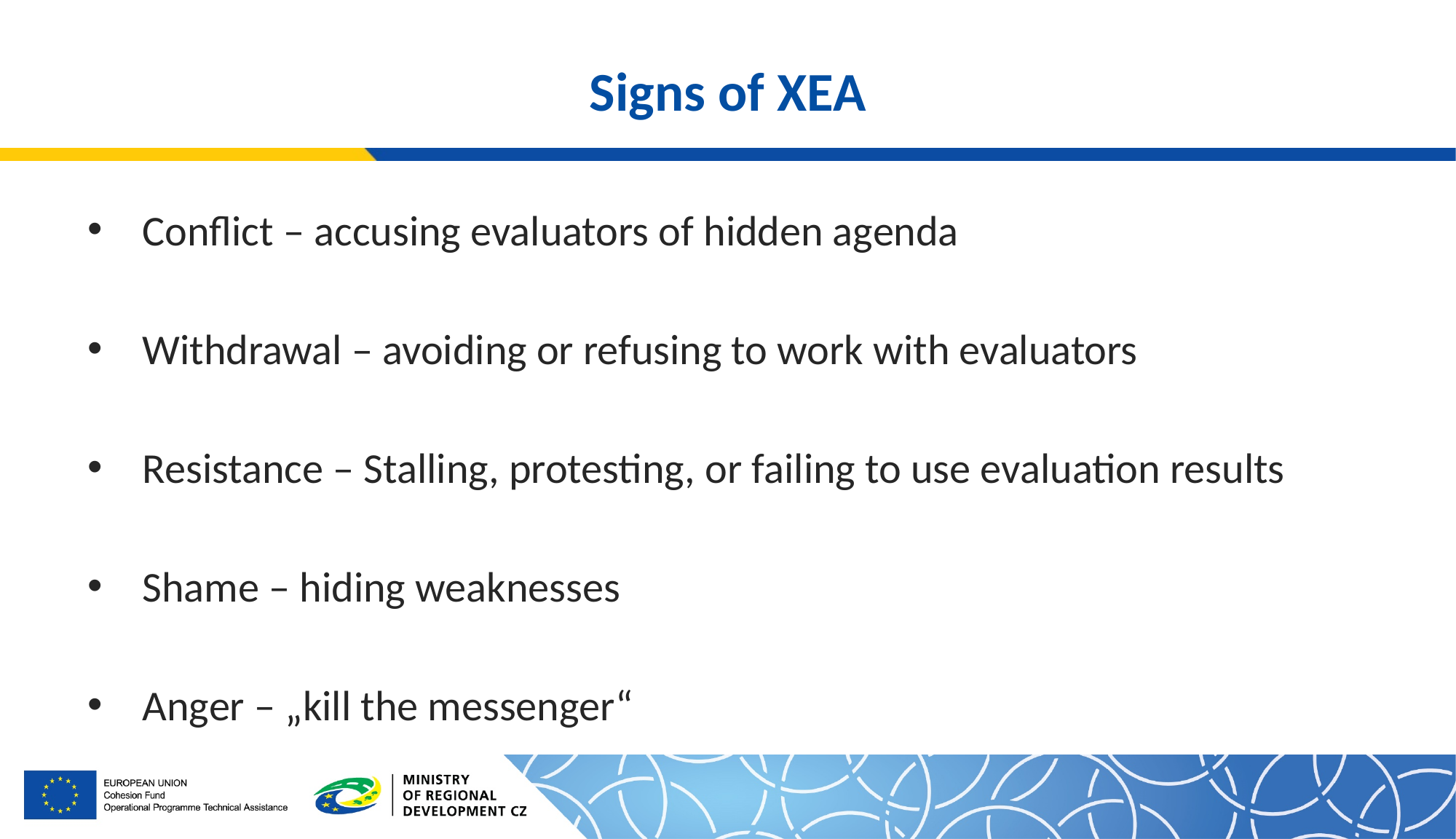

# Signs of XEA
Conflict – accusing evaluators of hidden agenda

Withdrawal – avoiding or refusing to work with evaluators

Resistance – Stalling, protesting, or failing to use evaluation results

Shame – hiding weaknesses

Anger – „kill the messenger“